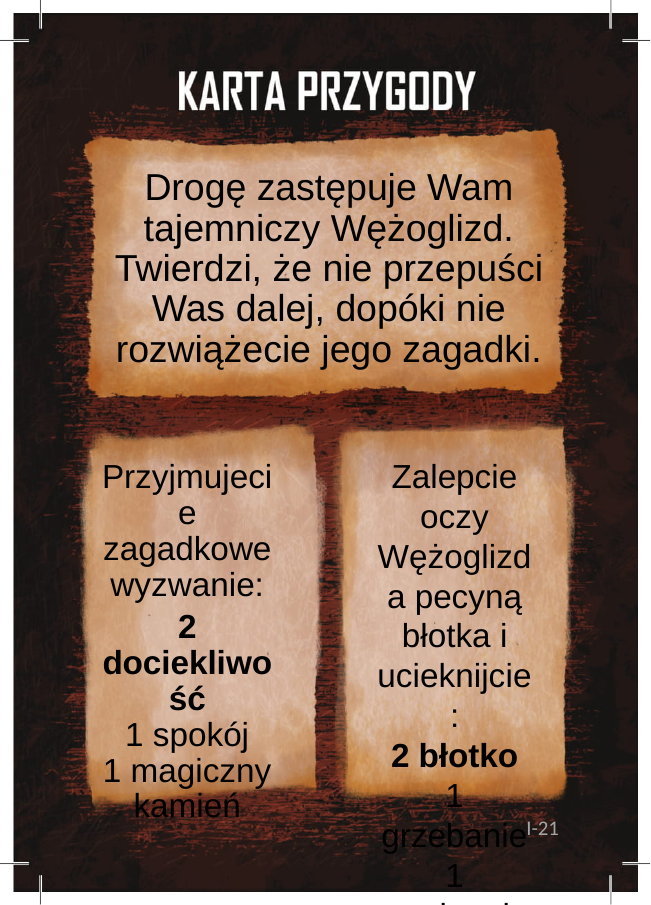

# Drogę zastępuje Wam tajemniczy Wężoglizd. Twierdzi, że nie przepuści Was dalej, dopóki nie rozwiążecie jego zagadki.
Zalepcie oczy Wężoglizda pecyną błotka i ucieknijcie:
2 błotko
1 grzebanie
1 wspinanie
Przyjmujecie zagadkowe wyzwanie:
2 dociekliwość
1 spokój
1 magiczny kamień
I-21